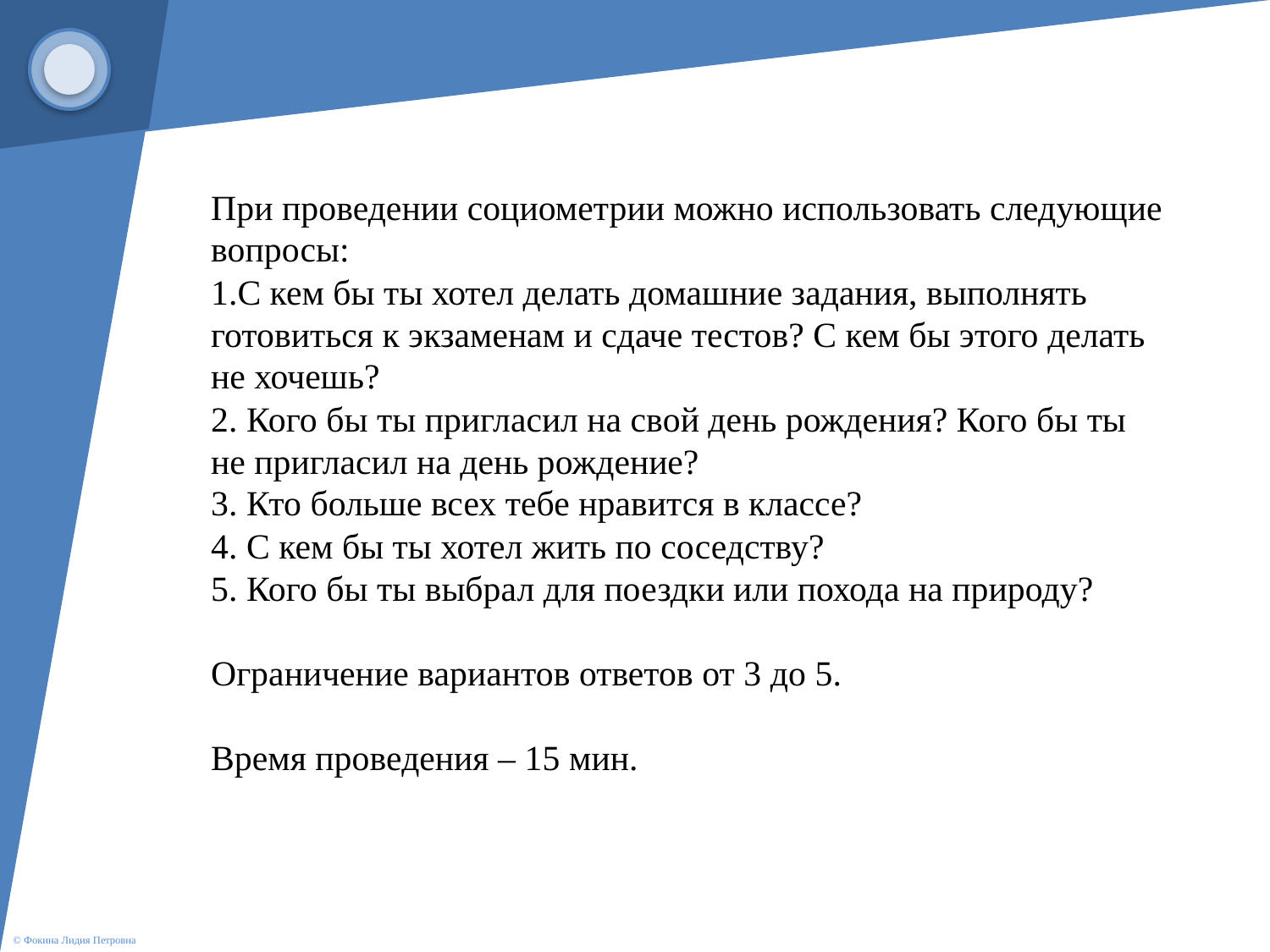

При проведении социометрии можно использовать следующие вопросы:
1.С кем бы ты хотел делать домашние задания, выполнять готовиться к экзаменам и сдаче тестов? С кем бы этого делать не хочешь?
2. Кого бы ты пригласил на свой день рождения? Кого бы ты не пригласил на день рождение?
3. Кто больше всех тебе нравится в классе?
4. С кем бы ты хотел жить по соседству?
5. Кого бы ты выбрал для поездки или похода на природу?

Ограничение вариантов ответов от 3 до 5.

Время проведения – 15 мин.